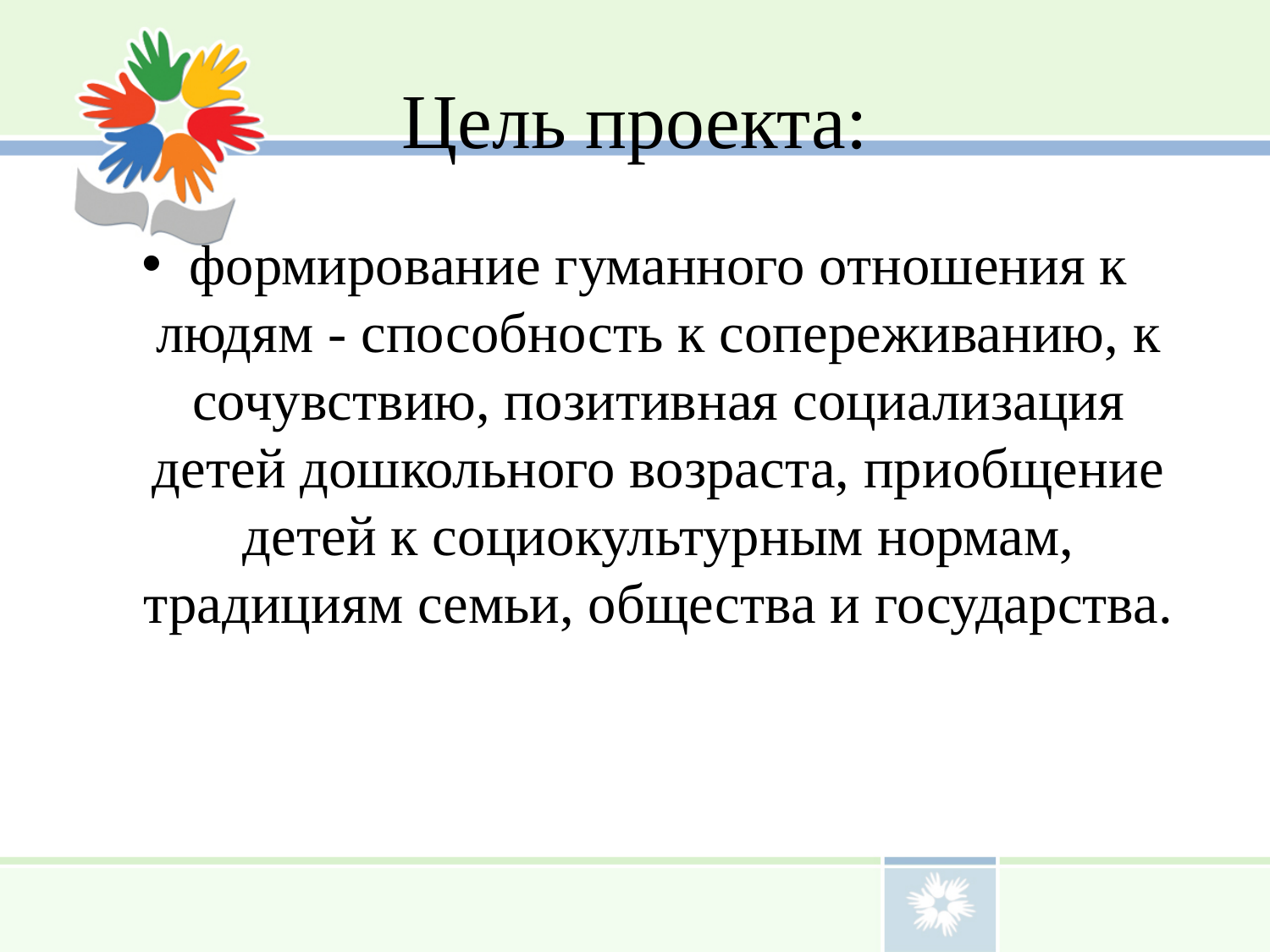

# Цель проекта:
формирование гуманного отношения к людям - способность к сопереживанию, к сочувствию, позитивная социализация детей дошкольного возраста, приобщение детей к социокультурным нормам, традициям семьи, общества и государства.